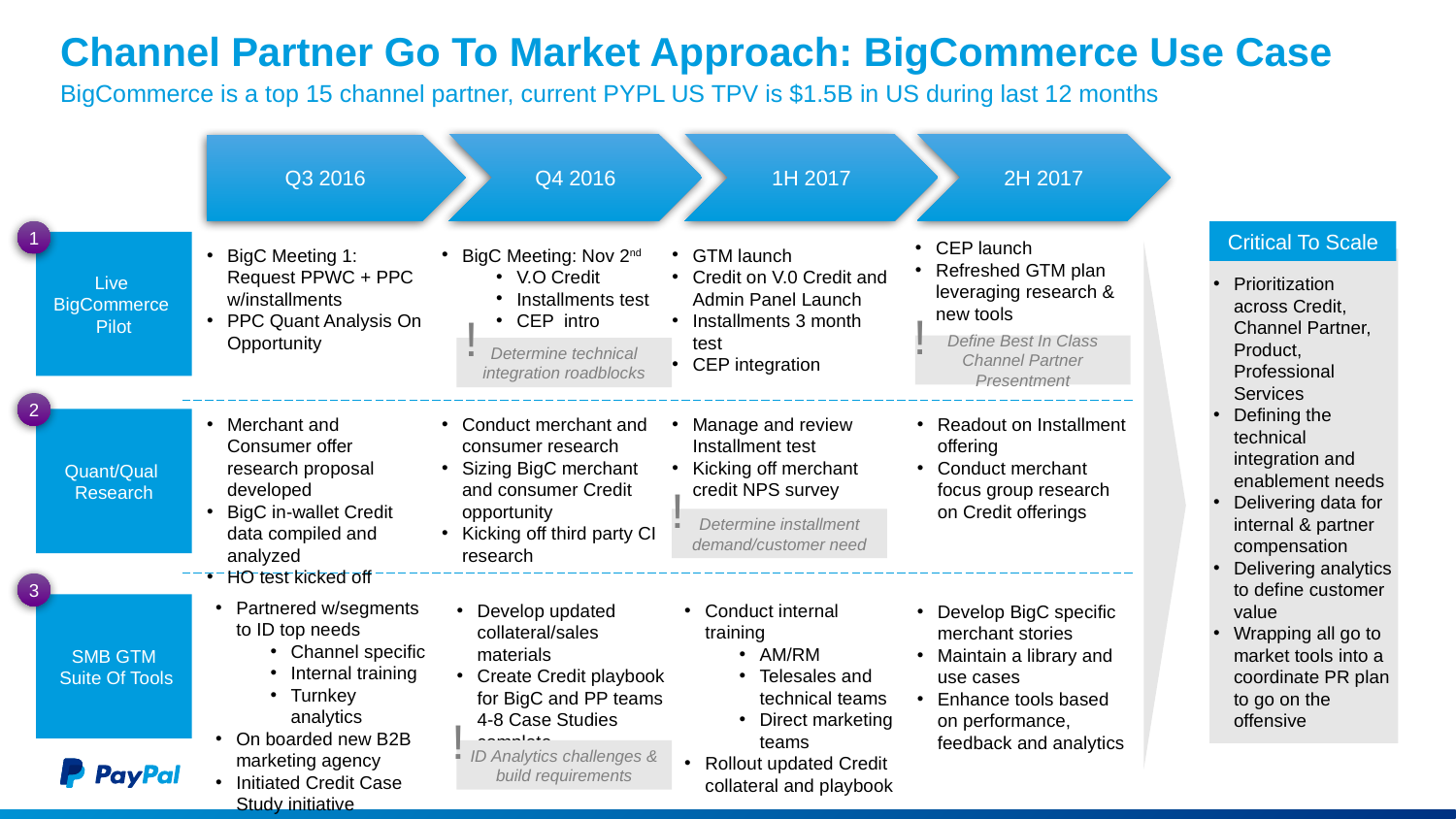

# Channel Partner Go To Market Approach: BigCommerce Use Case
BigCommerce is a top 15 channel partner, current PYPL US TPV is $1.5B in US during last 12 months
Q4 2016
1H 2017
2H 2017
Q3 2016
1
Critical To Scale
Live
BigCommerce
Pilot
CEP launch
Refreshed GTM plan leveraging research & new tools
BigC Meeting 1: Request PPWC + PPC w/installments
PPC Quant Analysis On Opportunity
BigC Meeting: Nov 2nd
V.O Credit
Installments test
CEP  intro
GTM launch
Credit on V.0 Credit and Admin Panel Launch
Installments 3 month test
CEP integration

Prioritization across Credit, Channel Partner, Product, Professional Services
Defining the technical integration and enablement needs
Delivering data for internal & partner compensation
Delivering analytics to define customer value
Wrapping all go to market tools into a coordinate PR plan to go on the offensive
!
!
Define Best In Class Channel Partner Presentment
Determine technical integration roadblocks
2
Quant/Qual
Research
Merchant and Consumer offer research proposal developed
BigC in-wallet Credit data compiled and analyzed
HO test kicked off
Conduct merchant and consumer research
Sizing BigC merchant and consumer Credit opportunity
Kicking off third party CI research
Manage and review Installment test
Kicking off merchant credit NPS survey
Readout on Installment offering
Conduct merchant focus group research on Credit offerings
!

Determine installment demand/customer need
3
SMB GTM
 Suite Of Tools
Partnered w/segments to ID top needs
Channel specific
Internal training
Turnkey analytics
On boarded new B2B marketing agency
Initiated Credit Case Study initiative
Develop updated collateral/sales materials
Create Credit playbook for BigC and PP teams 4-8 Case Studies complete

Conduct internal training
AM/RM
Telesales and technical teams
Direct marketing teams
Rollout updated Credit collateral and playbook
Develop BigC specific merchant stories
Maintain a library and use cases
Enhance tools based on performance, feedback and analytics

!
ID Analytics challenges & build requirements